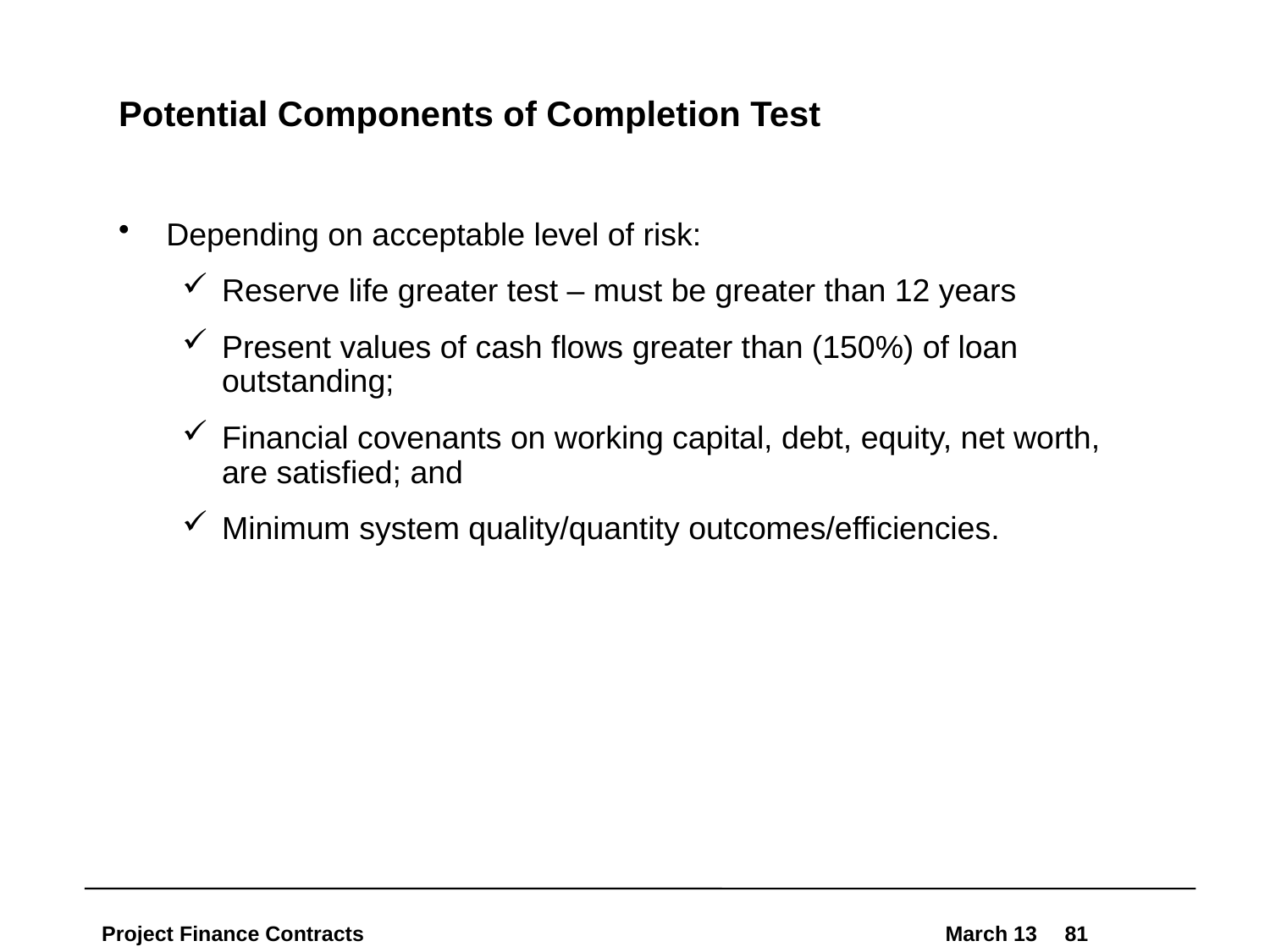

# Potential Components of Completion Test
Depending on acceptable level of risk:
Reserve life greater test – must be greater than 12 years
Present values of cash flows greater than (150%) of loan outstanding;
Financial covenants on working capital, debt, equity, net worth, are satisfied; and
Minimum system quality/quantity outcomes/efficiencies.